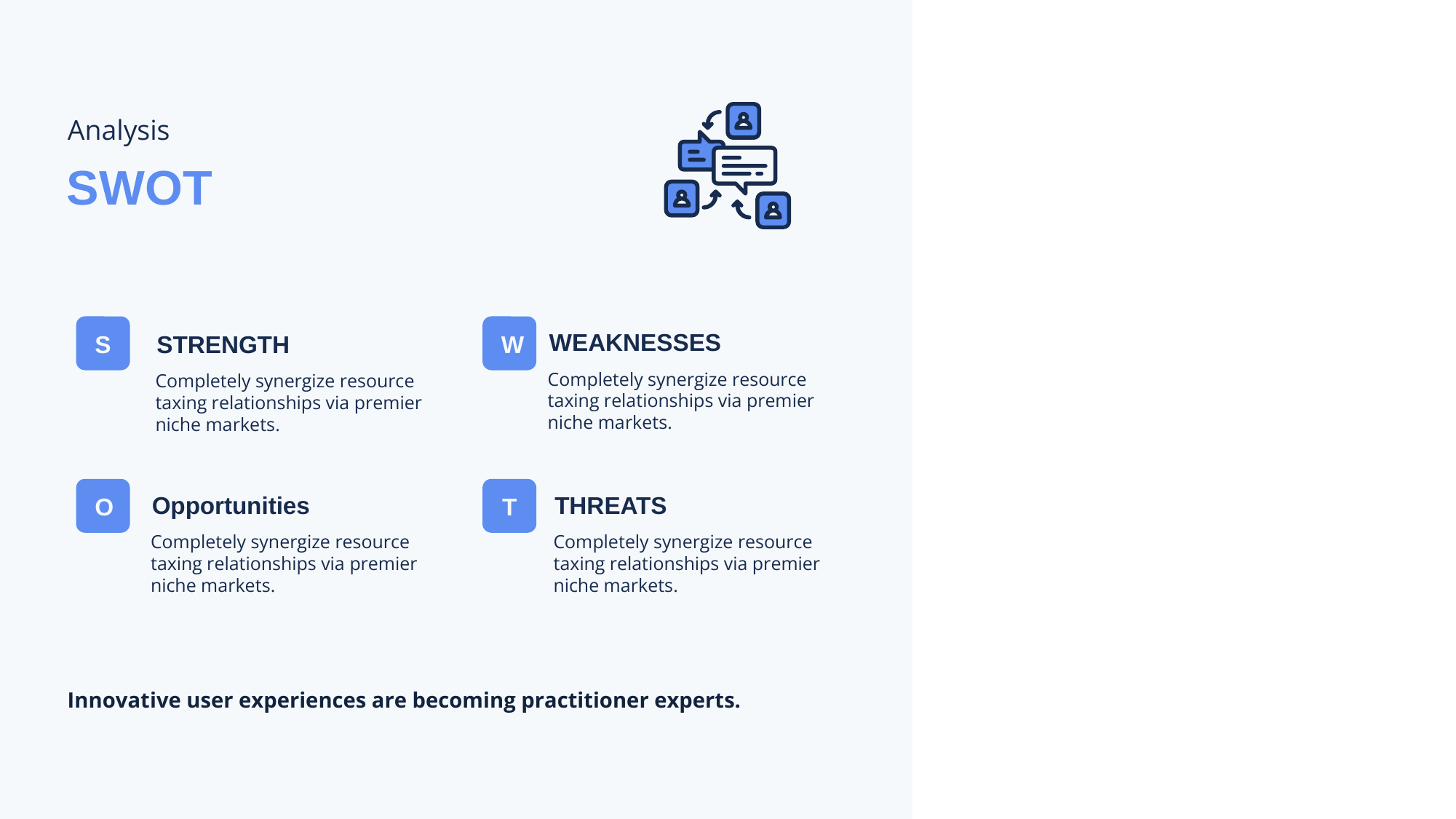

Analysis
SWOT

S

W
WEAKNESSES
STRENGTH
Completely synergize resource taxing relationships via premier niche markets.
Completely synergize resource taxing relationships via premier niche markets.

O

T
Opportunities
THREATS
Completely synergize resource taxing relationships via premier niche markets.
Completely synergize resource taxing relationships via premier niche markets.
Innovative user experiences are becoming practitioner experts.